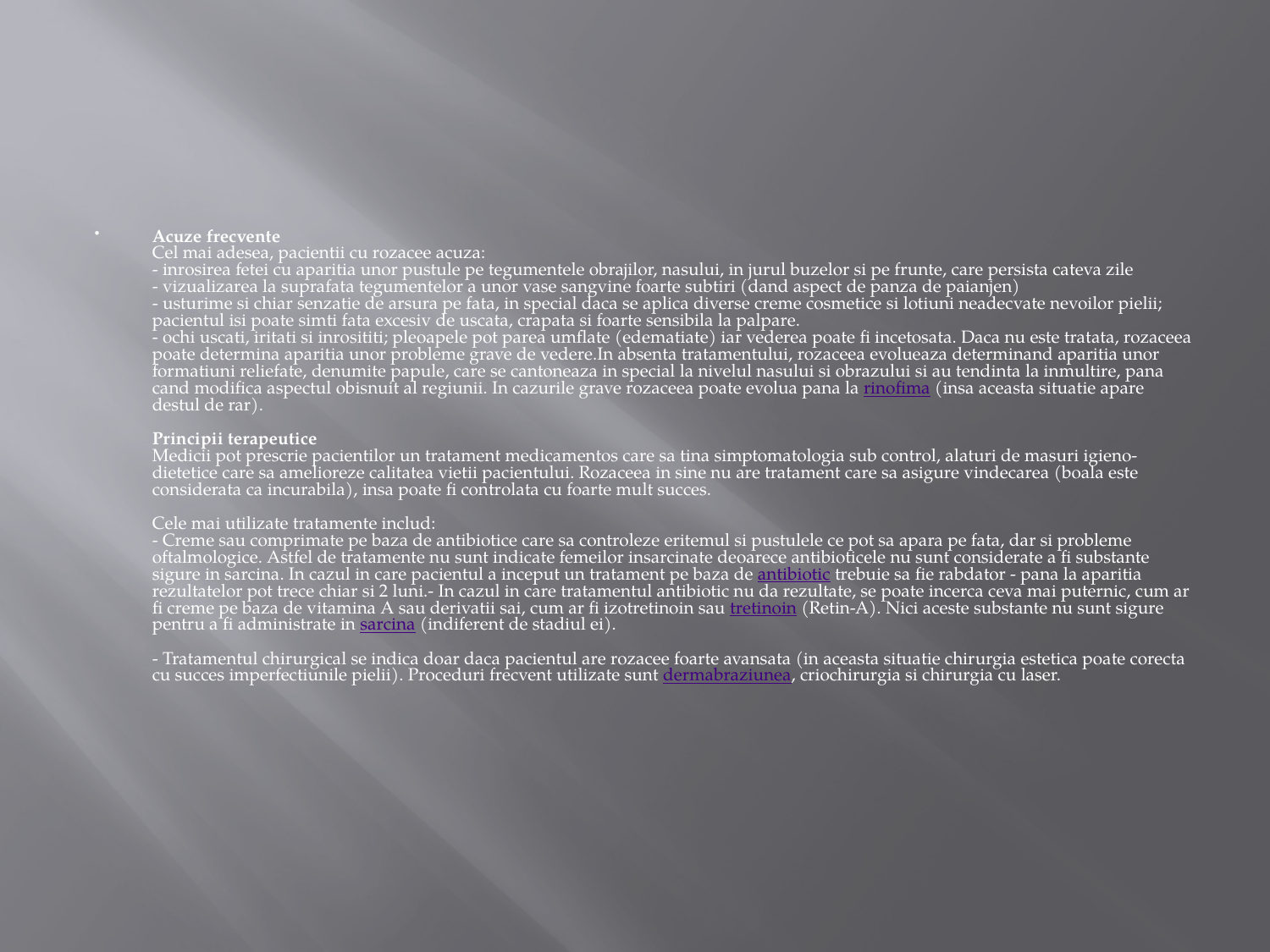

#
Acuze frecvente
Cel mai adesea, pacientii cu rozacee acuza:
- inrosirea fetei cu aparitia unor pustule pe tegumentele obrajilor, nasului, in jurul buzelor si pe frunte, care persista cateva zile
- vizualizarea la suprafata tegumentelor a unor vase sangvine foarte subtiri (dand aspect de panza de paianjen)
- usturime si chiar senzatie de arsura pe fata, in special daca se aplica diverse creme cosmetice si lotiuni neadecvate nevoilor pielii; pacientul isi poate simti fata excesiv de uscata, crapata si foarte sensibila la palpare.
- ochi uscati, iritati si inrosititi; pleoapele pot parea umflate (edematiate) iar vederea poate fi incetosata. Daca nu este tratata, rozaceea poate determina aparitia unor probleme grave de vedere.In absenta tratamentului, rozaceea evolueaza determinand aparitia unor formatiuni reliefate, denumite papule, care se cantoneaza in special la nivelul nasului si obrazului si au tendinta la inmultire, pana cand modifica aspectul obisnuit al regiunii. In cazurile grave rozaceea poate evolua pana la rinofima (insa aceasta situatie apare destul de rar).
Principii terapeutice
Medicii pot prescrie pacientilor un tratament medicamentos care sa tina simptomatologia sub control, alaturi de masuri igieno-dietetice care sa amelioreze calitatea vietii pacientului. Rozaceea in sine nu are tratament care sa asigure vindecarea (boala este considerata ca incurabila), insa poate fi controlata cu foarte mult succes.
Cele mai utilizate tratamente includ:
- Creme sau comprimate pe baza de antibiotice care sa controleze eritemul si pustulele ce pot sa apara pe fata, dar si probleme oftalmologice. Astfel de tratamente nu sunt indicate femeilor insarcinate deoarece antibioticele nu sunt considerate a fi substante sigure in sarcina. In cazul in care pacientul a inceput un tratament pe baza de antibiotic trebuie sa fie rabdator - pana la aparitia rezultatelor pot trece chiar si 2 luni.- In cazul in care tratamentul antibiotic nu da rezultate, se poate incerca ceva mai puternic, cum ar fi creme pe baza de vitamina A sau derivatii sai, cum ar fi izotretinoin sau tretinoin (Retin-A). Nici aceste substante nu sunt sigure pentru a fi administrate in sarcina (indiferent de stadiul ei).
- Tratamentul chirurgical se indica doar daca pacientul are rozacee foarte avansata (in aceasta situatie chirurgia estetica poate corecta cu succes imperfectiunile pielii). Proceduri frecvent utilizate sunt dermabraziunea, criochirurgia si chirurgia cu laser.